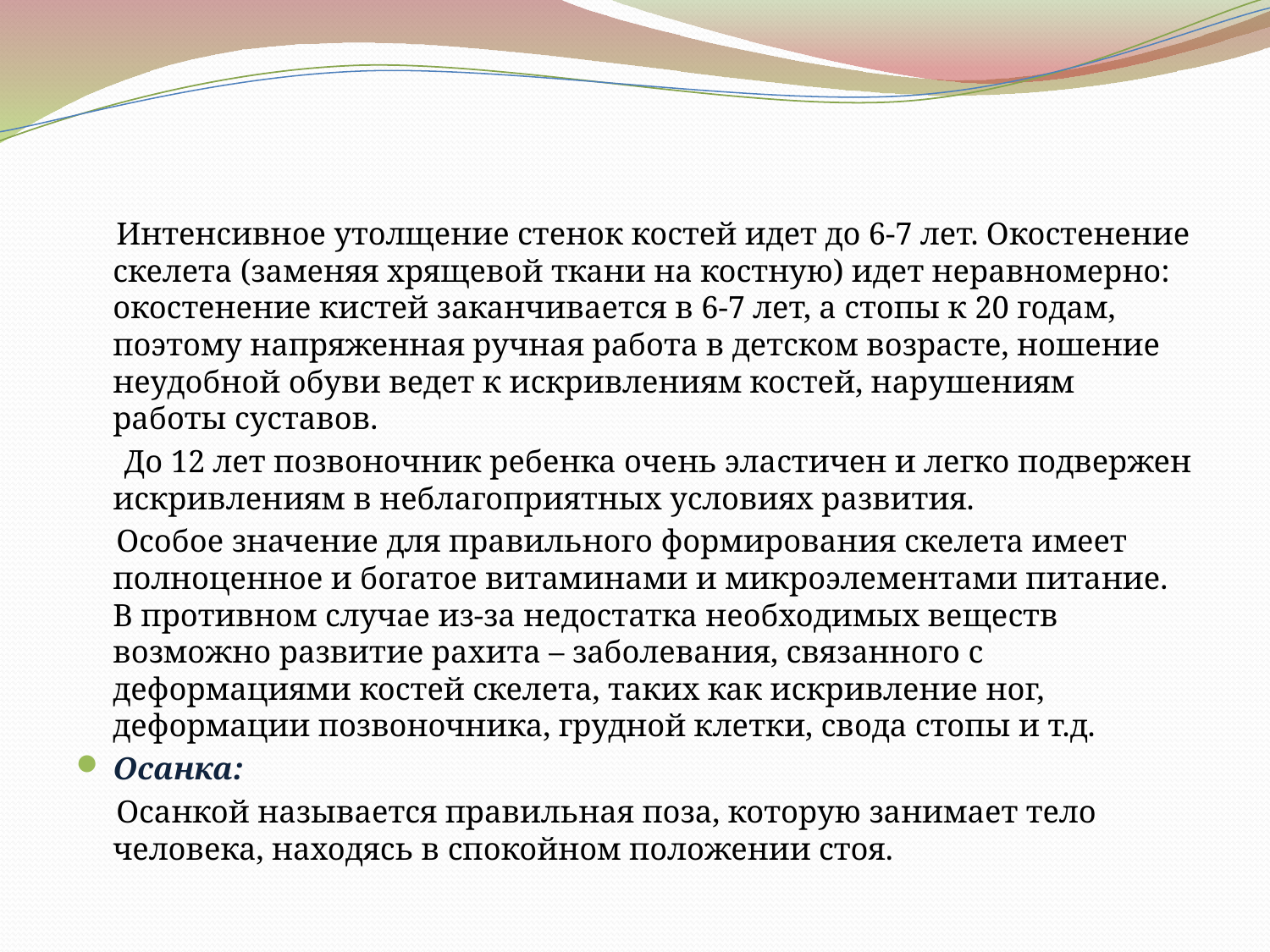

#
     Интенсивное утолщение стенок костей идет до 6-7 лет. Окостенение скелета (заменяя хрящевой ткани на костную) идет неравномерно: окостенение кистей заканчивается в 6-7 лет, а стопы к 20 годам, поэтому напряженная ручная работа в детском возрасте, ношение неудобной обуви ведет к искривлениям костей, нарушениям работы суставов.
      До 12 лет позвоночник ребенка очень эластичен и легко подвержен искривлениям в неблагоприятных условиях развития.
     Особое значение для правильного формирования скелета имеет полноценное и богатое витаминами и микроэлементами питание. В противном случае из-за недостатка необходимых веществ возможно развитие рахита – заболевания, связанного с деформациями костей скелета, таких как искривление ног, деформации позвоночника, грудной клетки, свода стопы и т.д.
Осанка:
     Осанкой называется правильная поза, которую занимает тело человека, находясь в спокойном положении стоя.